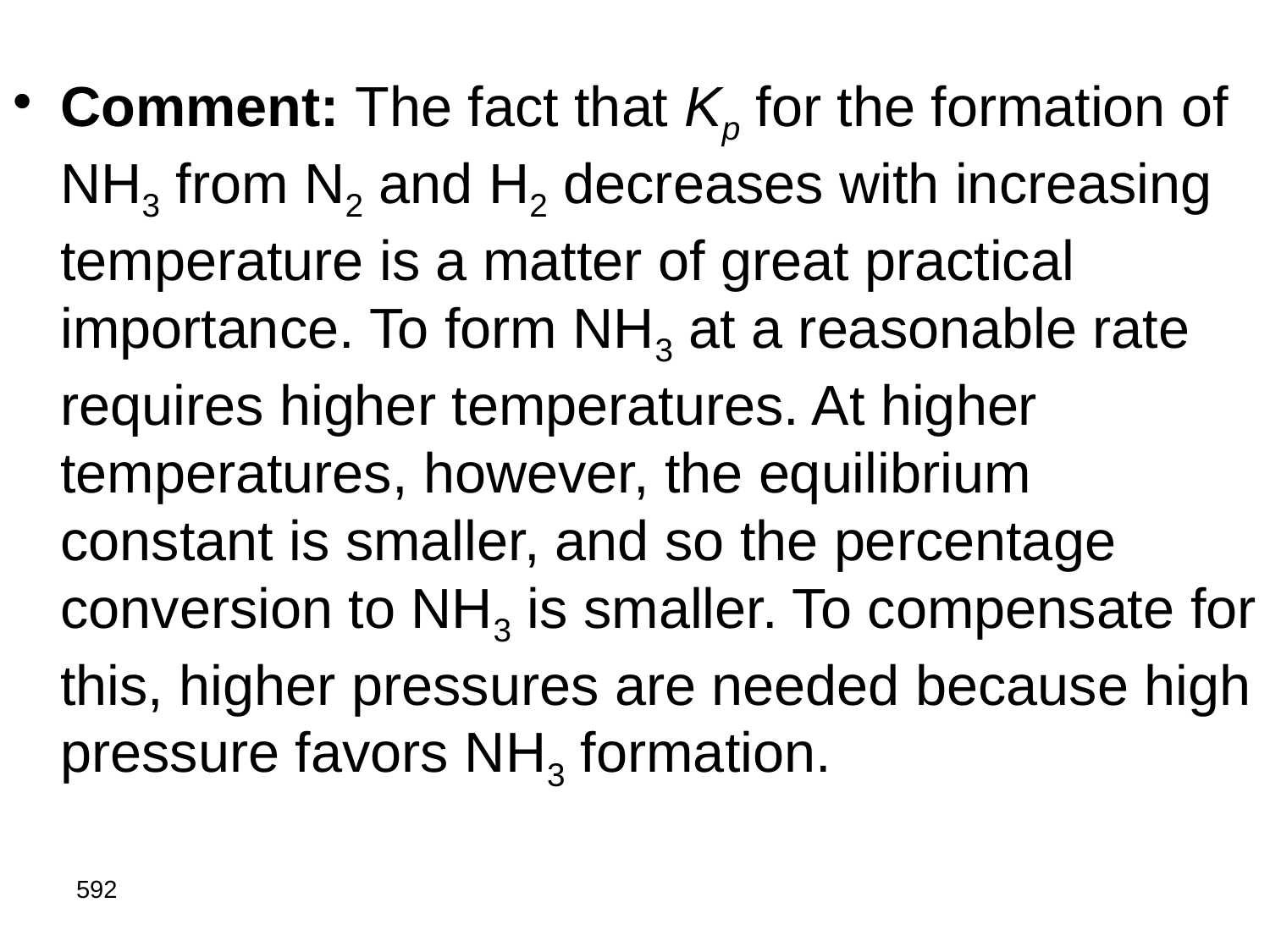

Comment: The fact that Kp for the formation of NH3 from N2 and H2 decreases with increasing temperature is a matter of great practical importance. To form NH3 at a reasonable rate requires higher temperatures. At higher temperatures, however, the equilibrium constant is smaller, and so the percentage conversion to NH3 is smaller. To compensate for this, higher pressures are needed because high pressure favors NH3 formation.

592